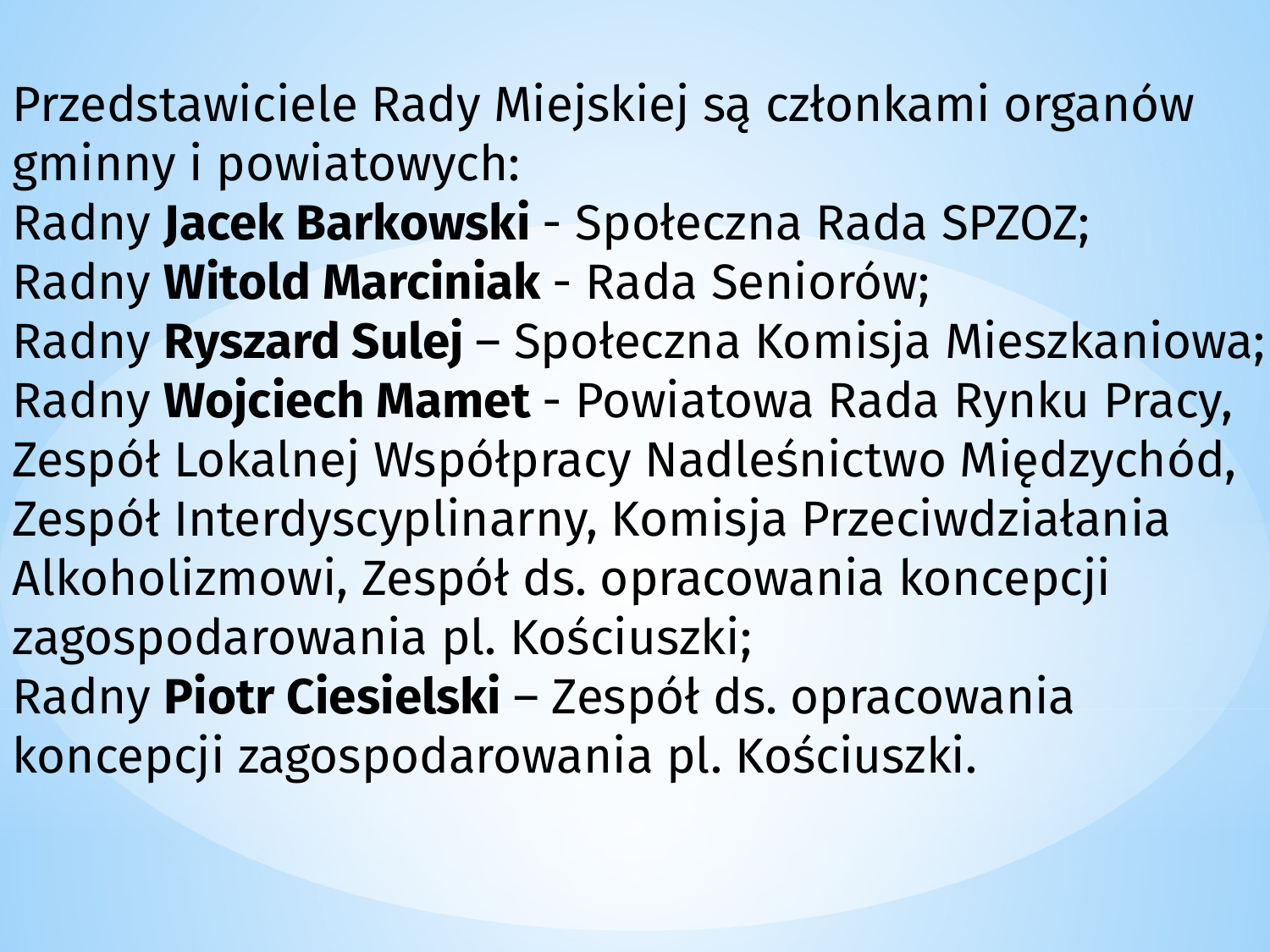

Przedstawiciele Rady Miejskiej są członkami organów gminny i powiatowych:
Radny Jacek Barkowski - Społeczna Rada SPZOZ;
Radny Witold Marciniak - Rada Seniorów;
Radny Ryszard Sulej – Społeczna Komisja Mieszkaniowa;
Radny Wojciech Mamet - Powiatowa Rada Rynku Pracy, Zespół Lokalnej Współpracy Nadleśnictwo Międzychód, Zespół Interdyscyplinarny, Komisja Przeciwdziałania Alkoholizmowi, Zespół ds. opracowania koncepcji zagospodarowania pl. Kościuszki;
Radny Piotr Ciesielski – Zespół ds. opracowania koncepcji zagospodarowania pl. Kościuszki.